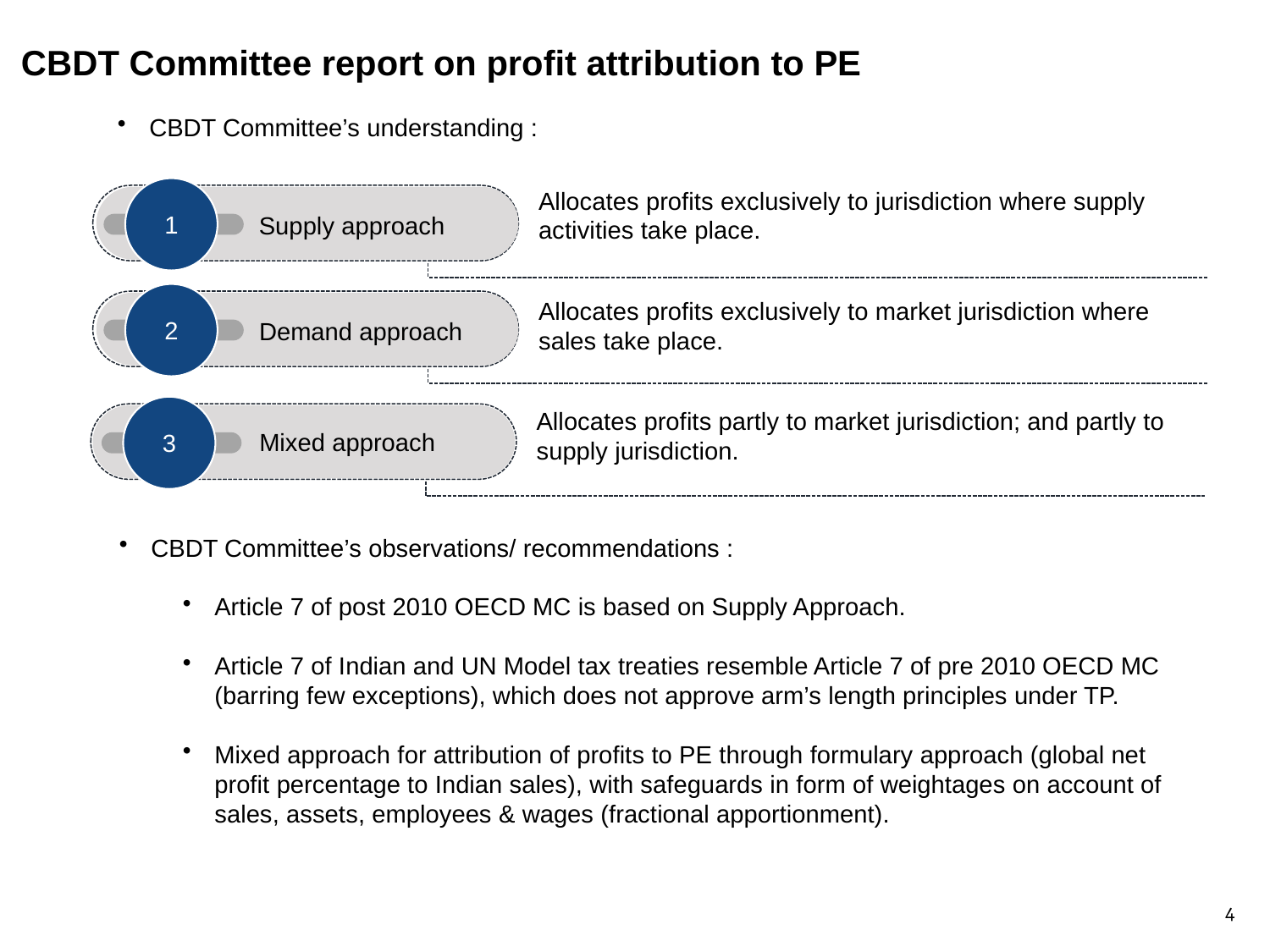

CBDT Committee report on profit attribution to PE
CBDT Committee’s understanding :
1
Allocates profits exclusively to jurisdiction where supply activities take place.

Supply approach

2

Allocates profits exclusively to market jurisdiction where sales take place.
Demand approach

3

Allocates profits partly to market jurisdiction; and partly to supply jurisdiction.
Mixed approach

CBDT Committee’s observations/ recommendations :

Article 7 of post 2010 OECD MC is based on Supply Approach.

Article 7 of Indian and UN Model tax treaties resemble Article 7 of pre 2010 OECD MC (barring few exceptions), which does not approve arm’s length principles under TP.

Mixed approach for attribution of profits to PE through formulary approach (global net profit percentage to Indian sales), with safeguards in form of weightages on account of sales, assets, employees & wages (fractional apportionment).